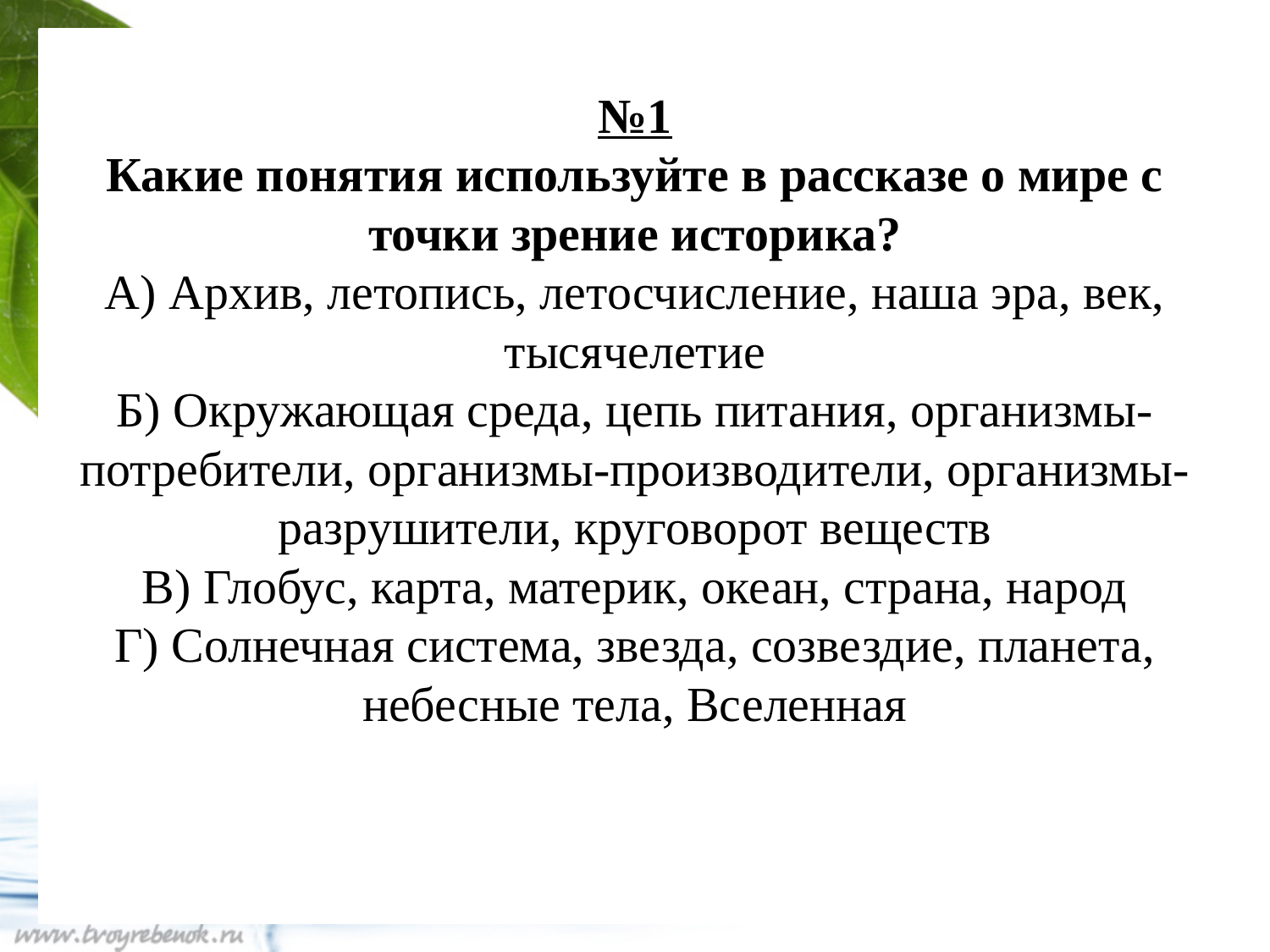

№1
Какие понятия используйте в рассказе о мире с точки зрение историка?
А) Архив, летопись, летосчисление, наша эра, век, тысячелетие
Б) Окружающая среда, цепь питания, организмы-потребители, организмы-производители, организмы-разрушители, круговорот веществ
В) Глобус, карта, материк, океан, страна, народ
Г) Солнечная система, звезда, созвездие, планета, небесные тела, Вселенная
#